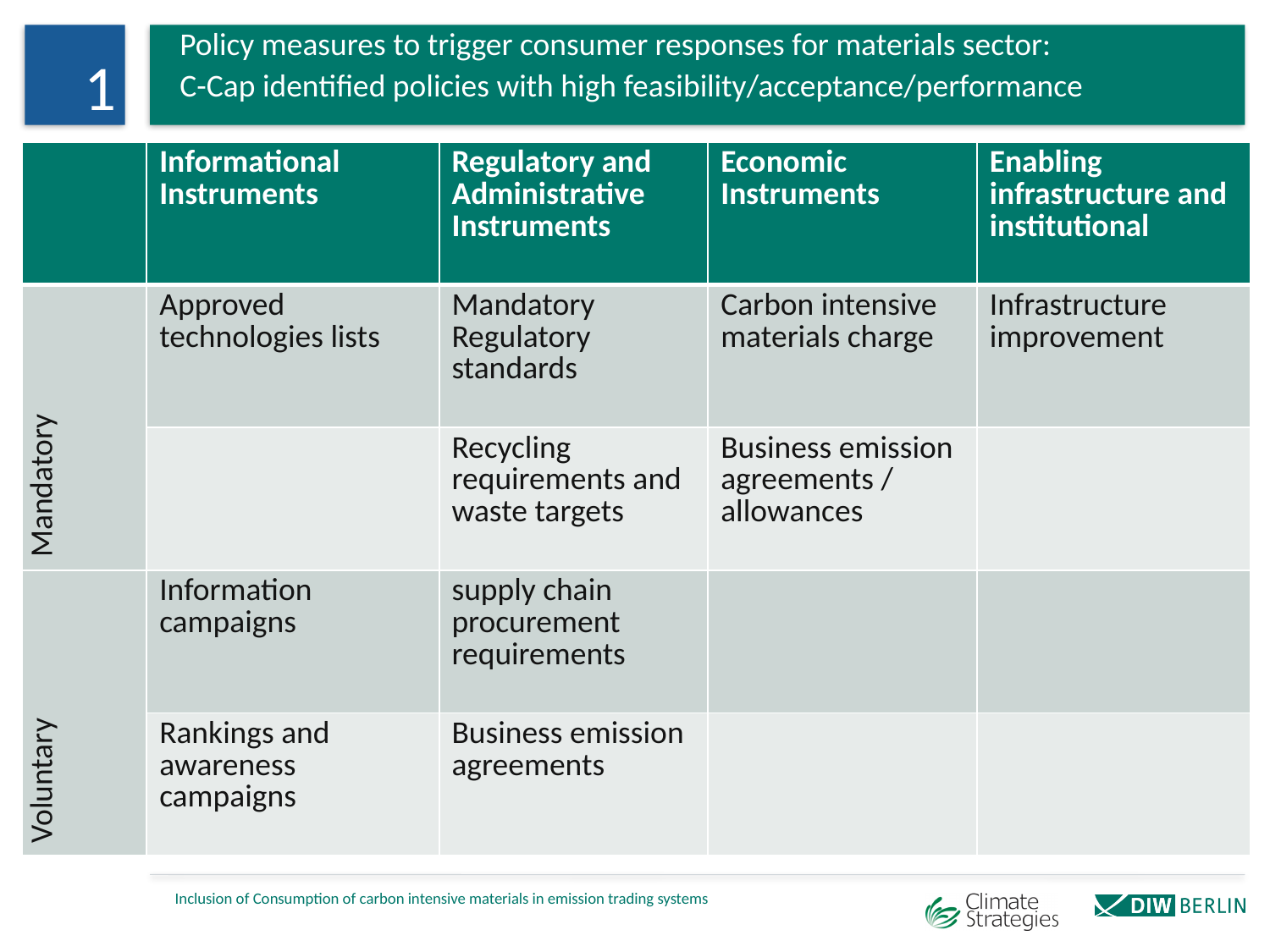

1
Policy measures to trigger consumer responses for materials sector:
C-Cap identified policies with high feasibility/acceptance/performance
|  | Informational Instruments | Regulatory and Administrative Instruments | Economic Instruments | Enabling infrastructure and institutional |
| --- | --- | --- | --- | --- |
| Mandatory | Approved technologies lists | Mandatory Regulatory standards | Carbon intensive materials charge | Infrastructure improvement |
|  |  | Recycling requirements and waste targets | Business emission agreements / allowances |  |
| Voluntary | Information campaigns | supply chain procurement requirements |  |  |
|  | Rankings and awareness campaigns | Business emission agreements |  |  |
Inclusion of Consumption of carbon intensive materials in emission trading systems